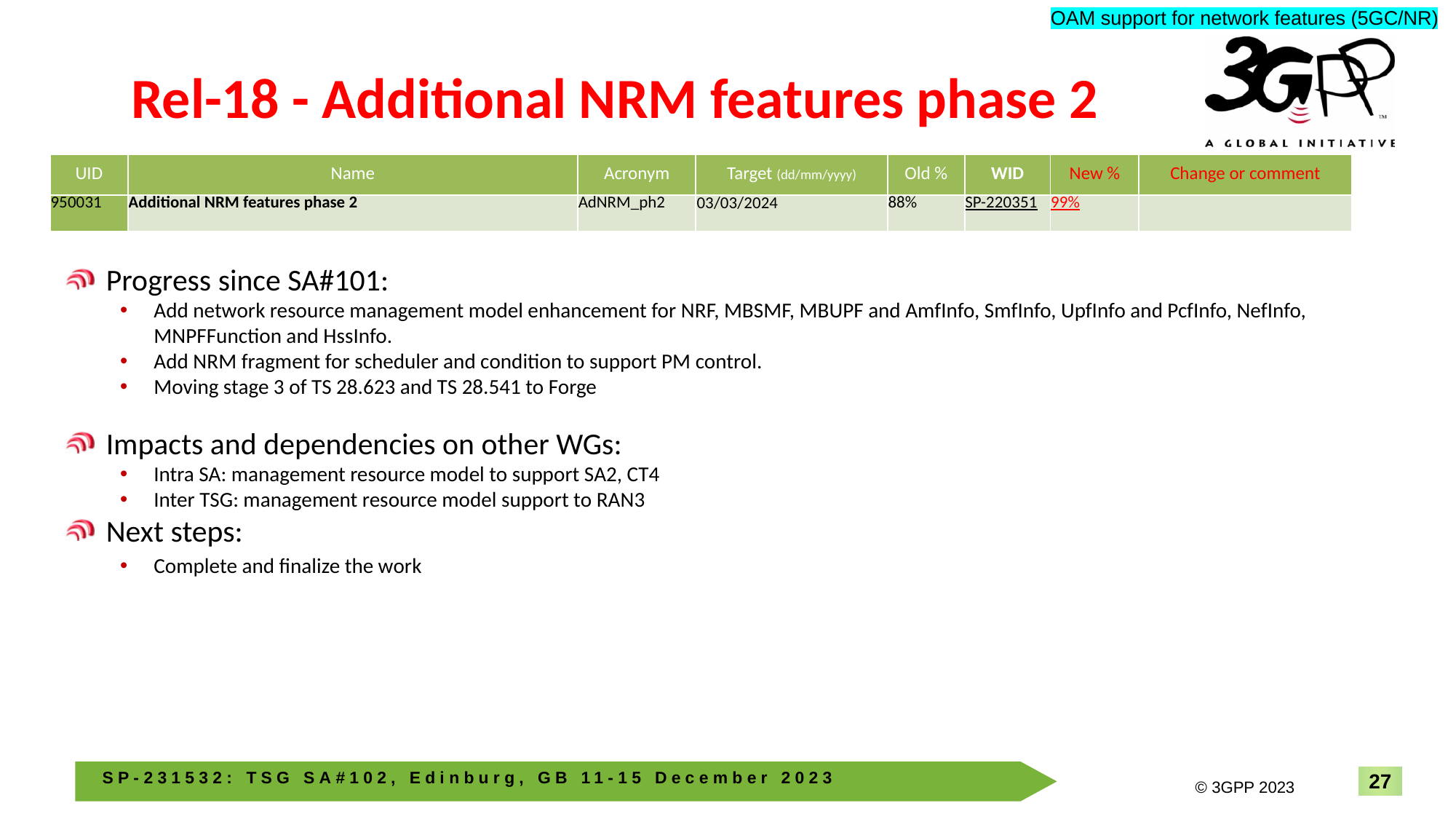

OAM support for network features (5GC/NR)
# Rel-18 - Additional NRM features phase 2
| UID | Name | Acronym | Target (dd/mm/yyyy) | Old % | WID | New % | Change or comment |
| --- | --- | --- | --- | --- | --- | --- | --- |
| 950031 | Additional NRM features phase 2 | AdNRM\_ph2 | 03/03/2024 | 88% | SP-220351 | 99% |  |
Progress since SA#101:
Add network resource management model enhancement for NRF, MBSMF, MBUPF and AmfInfo, SmfInfo, UpfInfo and PcfInfo, NefInfo, MNPFFunction and HssInfo.
Add NRM fragment for scheduler and condition to support PM control.
Moving stage 3 of TS 28.623 and TS 28.541 to Forge

Impacts and dependencies on other WGs:
Intra SA: management resource model to support SA2, CT4
Inter TSG: management resource model support to RAN3
Next steps:
Complete and finalize the work